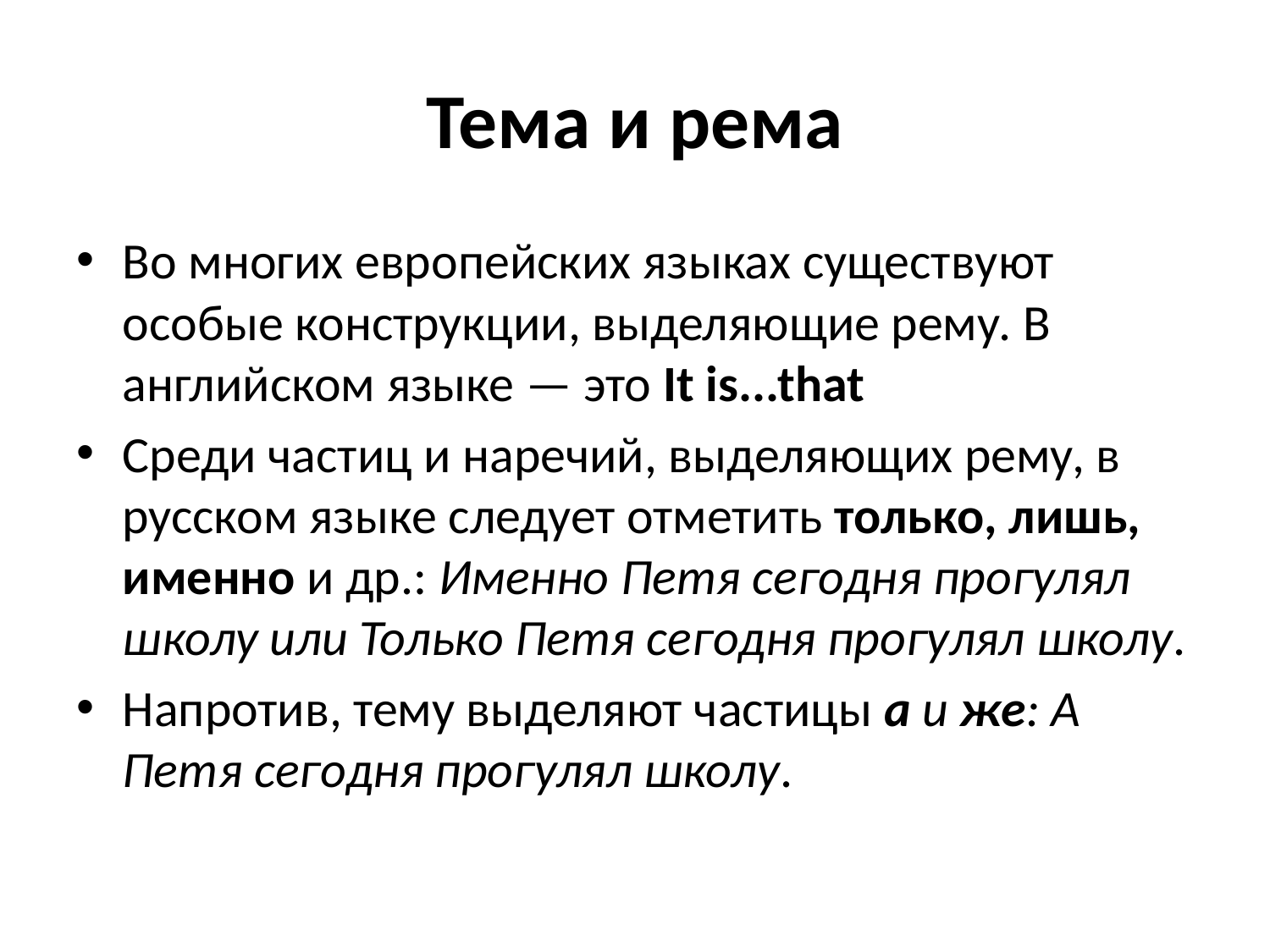

# Тема и рема
Во многих европейских языках существуют особые конструкции, выделяющие рему. В английском языке — это It is...that
Среди частиц и наречий, выделяющих рему, в русском языке следует отметить только, лишь, именно и др.: Именно Петя сегодня прогулял школу или Только Петя сегодня прогулял школу.
Напротив, тему выделяют частицы а и же: А Петя сегодня прогулял школу.